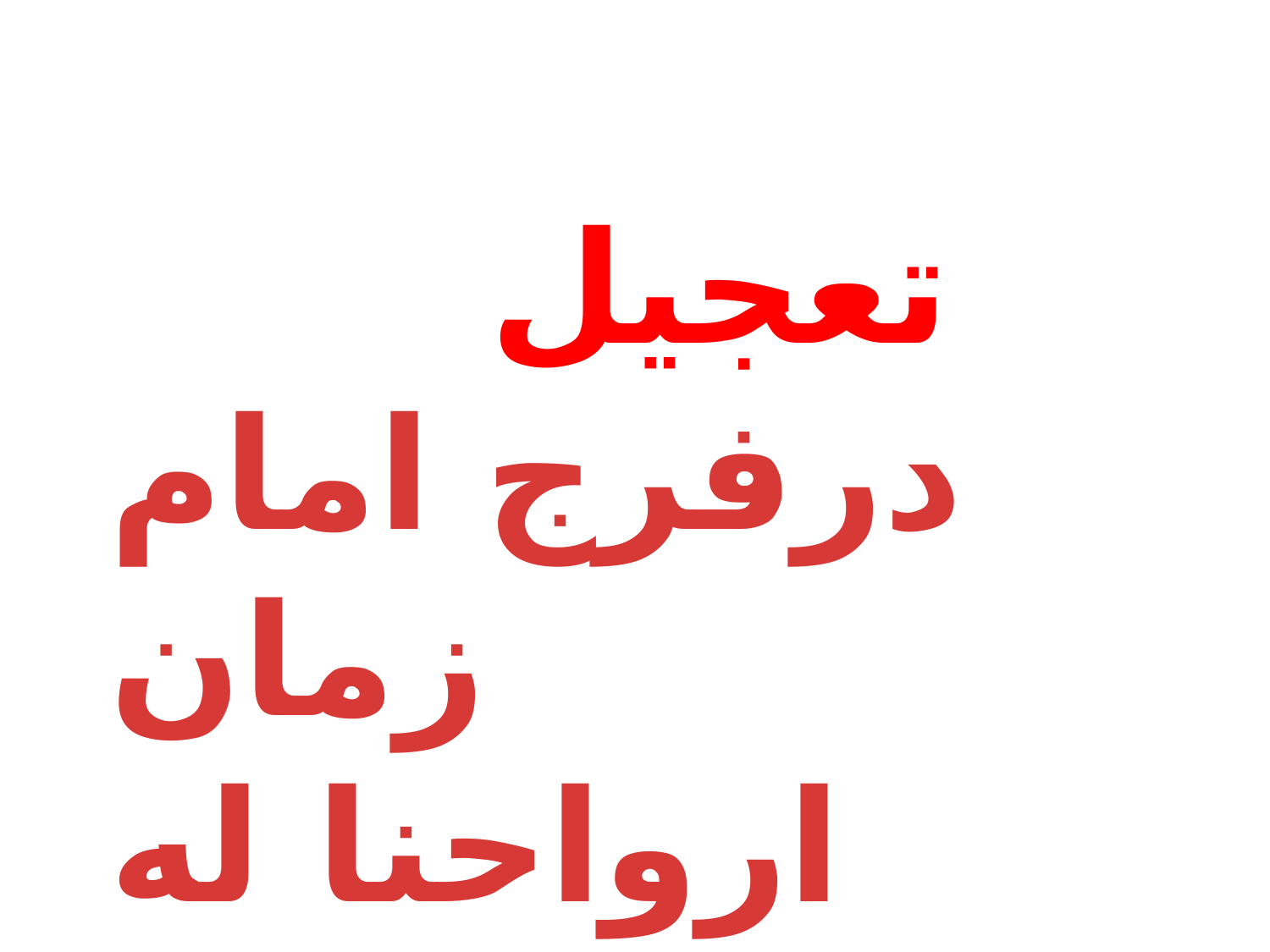

تعجیل
درفرج امام زمان ارواحنا له الفداء
صلوات